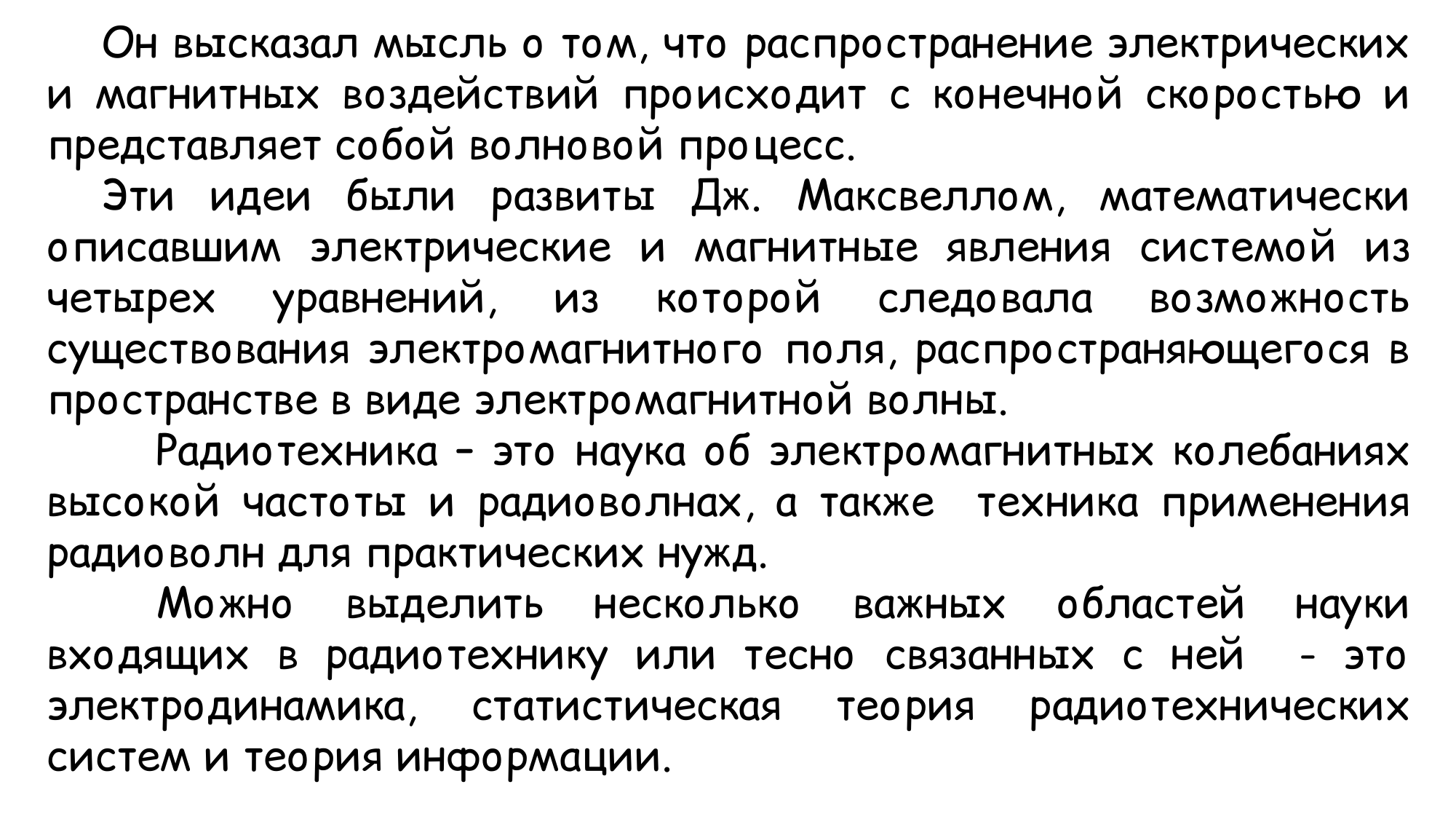

Он высказал мысль о том, что распространение электрических и магнитных воздействий происходит с конечной скоростью и представляет собой волновой процесс.
Эти идеи были развиты Дж. Максвеллом, математически описавшим электрические и магнитные явления системой из четырех уравнений, из которой следовала возможность существования электромагнитного поля, распространяющегося в пространстве в виде электромагнитной волны.
	Радиотехника – это наука об электромагнитных колебаниях высокой частоты и радиоволнах, а также  техника применения радиоволн для практических нужд.
	Можно выделить несколько важных областей науки входящих в радиотехнику или тесно связанных с ней  - это электродинамика, статистическая теория радиотехнических систем и теория информации.